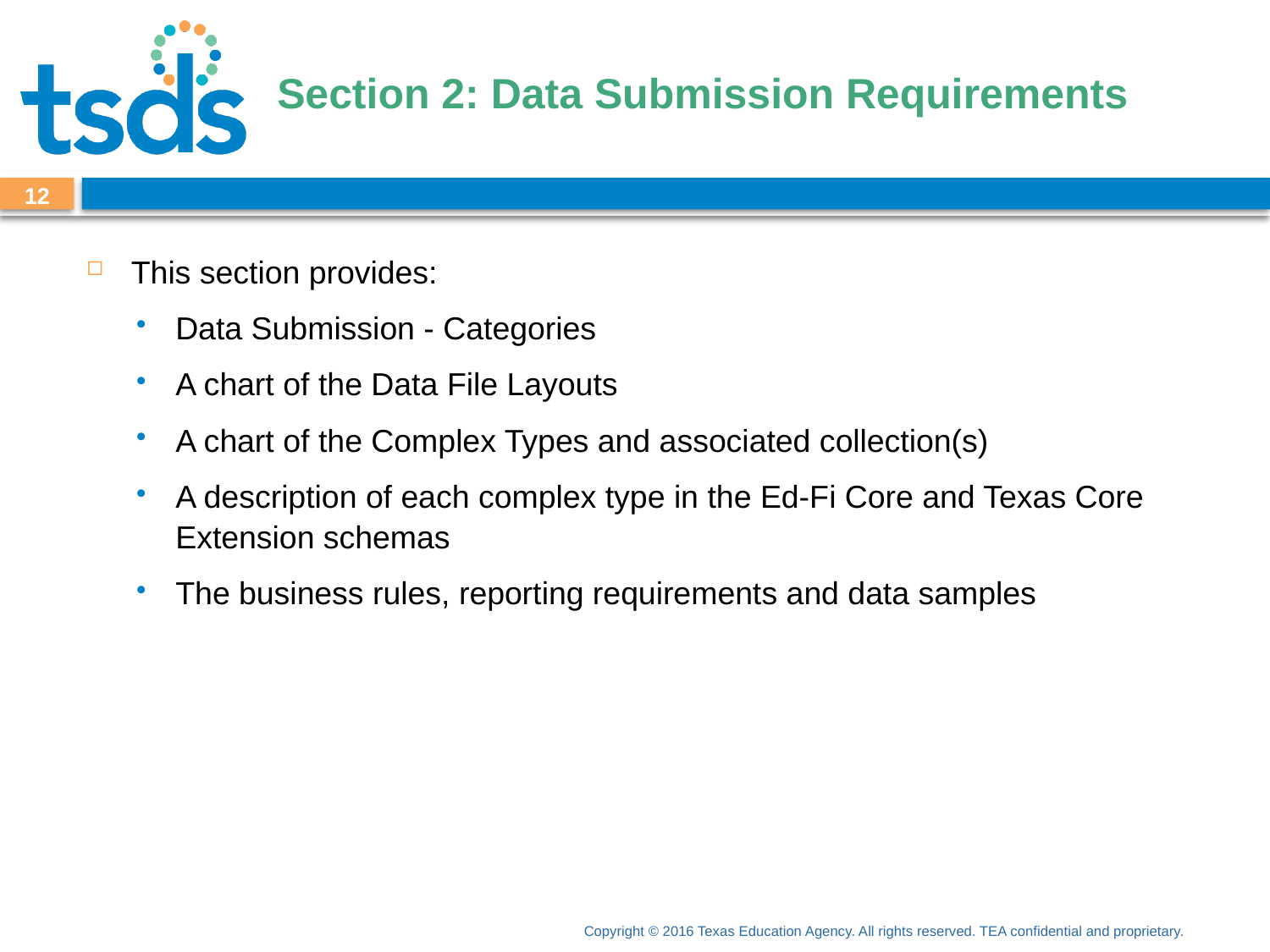

# Section 2: Data Submission Requirements
12
This section provides:
Data Submission - Categories
A chart of the Data File Layouts
A chart of the Complex Types and associated collection(s)
A description of each complex type in the Ed-Fi Core and Texas Core Extension schemas
The business rules, reporting requirements and data samples